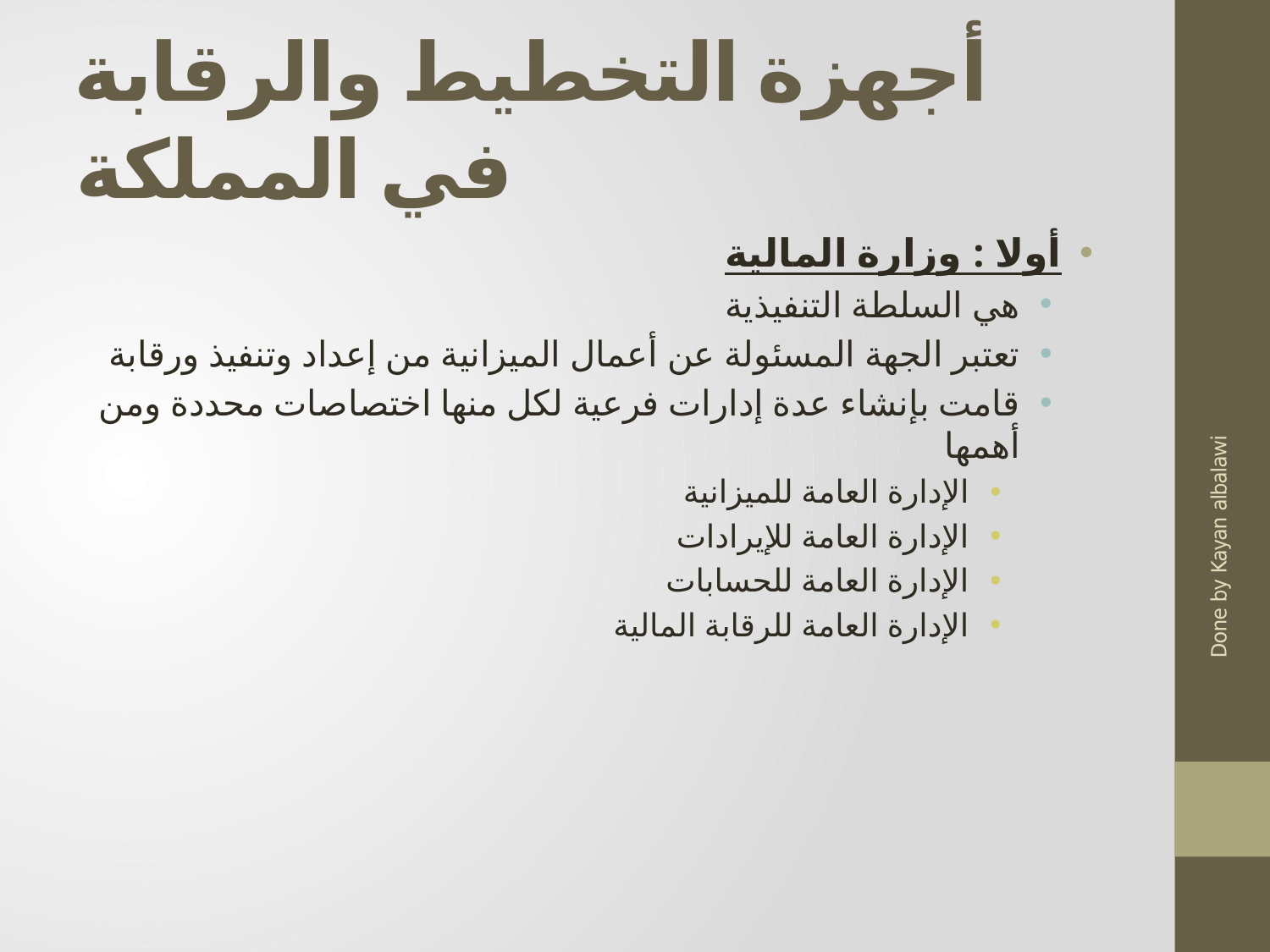

# أجهزة التخطيط والرقابة في المملكة
أولا : وزارة المالية
هي السلطة التنفيذية
تعتبر الجهة المسئولة عن أعمال الميزانية من إعداد وتنفيذ ورقابة
قامت بإنشاء عدة إدارات فرعية لكل منها اختصاصات محددة ومن أهمها
الإدارة العامة للميزانية
الإدارة العامة للإيرادات
الإدارة العامة للحسابات
الإدارة العامة للرقابة المالية
Done by Kayan albalawi